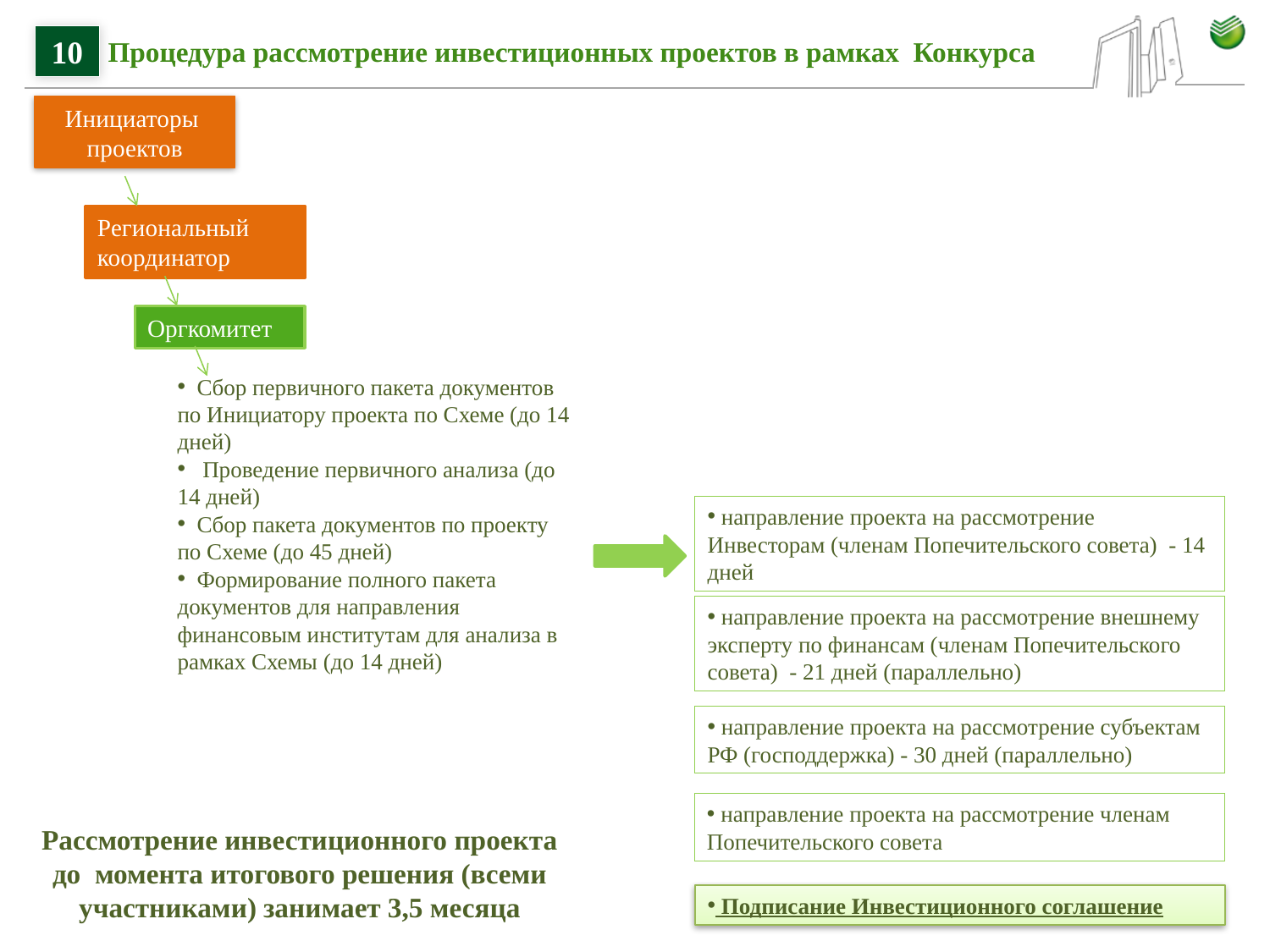

10
# Процедура рассмотрение инвестиционных проектов в рамках  Конкурса
Инициаторы
проектов
Региональный
координатор
Оргкомитет
  Сбор первичного пакета документов по Инициатору проекта по Схеме (до 14 дней)
   Проведение первичного анализа (до 14 дней)
  Сбор пакета документов по проекту по Схеме (до 45 дней)
  Формирование полного пакета документов для направления финансовым институтам для анализа в рамках Схемы (до 14 дней)
 направление проекта на рассмотрение Инвесторам (членам Попечительского совета)  - 14 дней

 направление проекта на рассмотрение внешнему эксперту по финансам (членам Попечительского совета)  - 21 дней (параллельно)
 направление проекта на рассмотрение субъектам РФ (господдержка) - 30 дней (параллельно)
 направление проекта на рассмотрение членам Попечительского совета
Рассмотрение инвестиционного проекта до  момента итогового решения (всеми участниками) занимает 3,5 месяца

 Подписание Инвестиционного соглашение